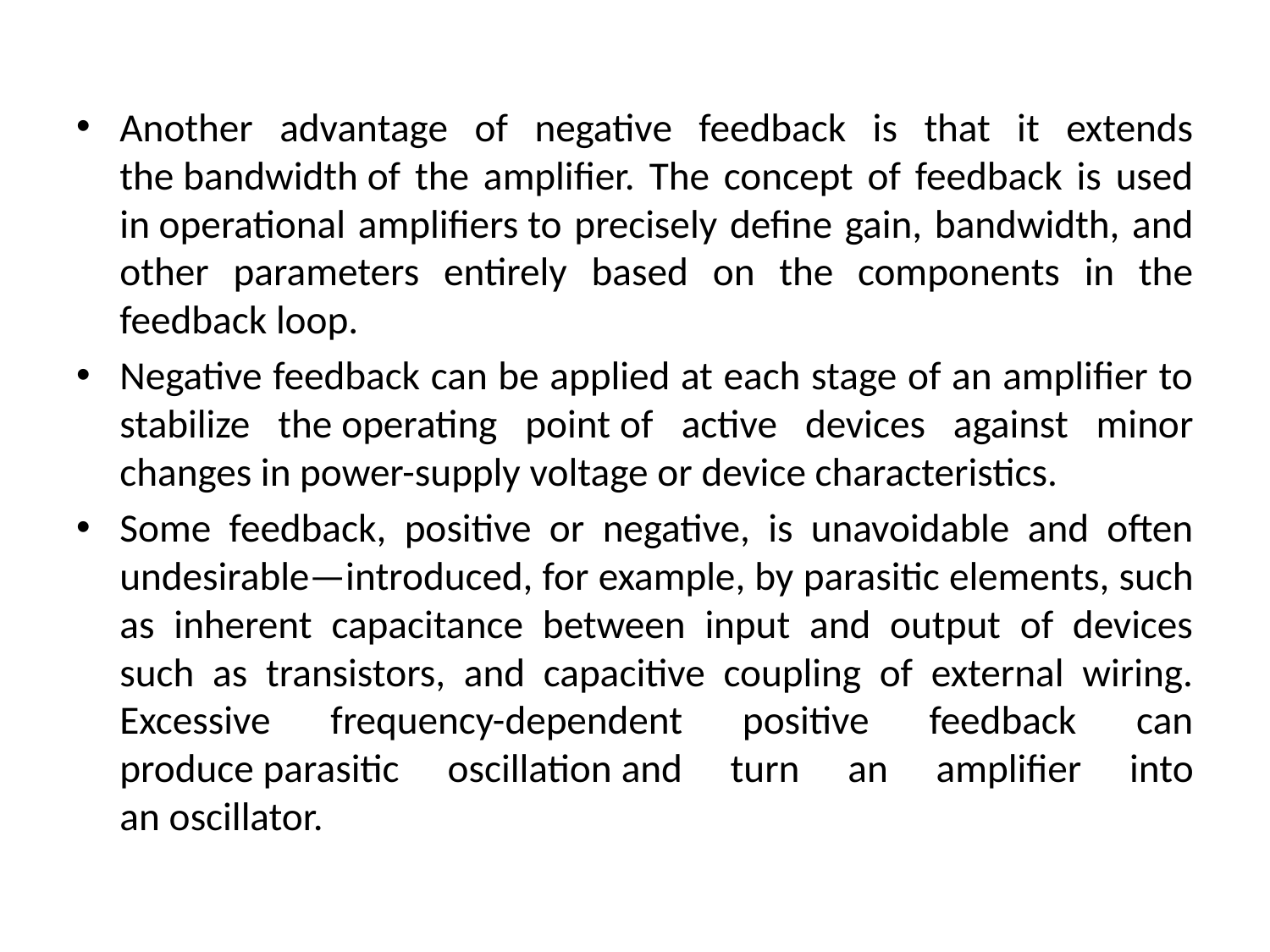

Another advantage of negative feedback is that it extends the bandwidth of the amplifier. The concept of feedback is used in operational amplifiers to precisely define gain, bandwidth, and other parameters entirely based on the components in the feedback loop.
Negative feedback can be applied at each stage of an amplifier to stabilize the operating point of active devices against minor changes in power-supply voltage or device characteristics.
Some feedback, positive or negative, is unavoidable and often undesirable—introduced, for example, by parasitic elements, such as inherent capacitance between input and output of devices such as transistors, and capacitive coupling of external wiring. Excessive frequency-dependent positive feedback can produce parasitic oscillation and turn an amplifier into an oscillator.